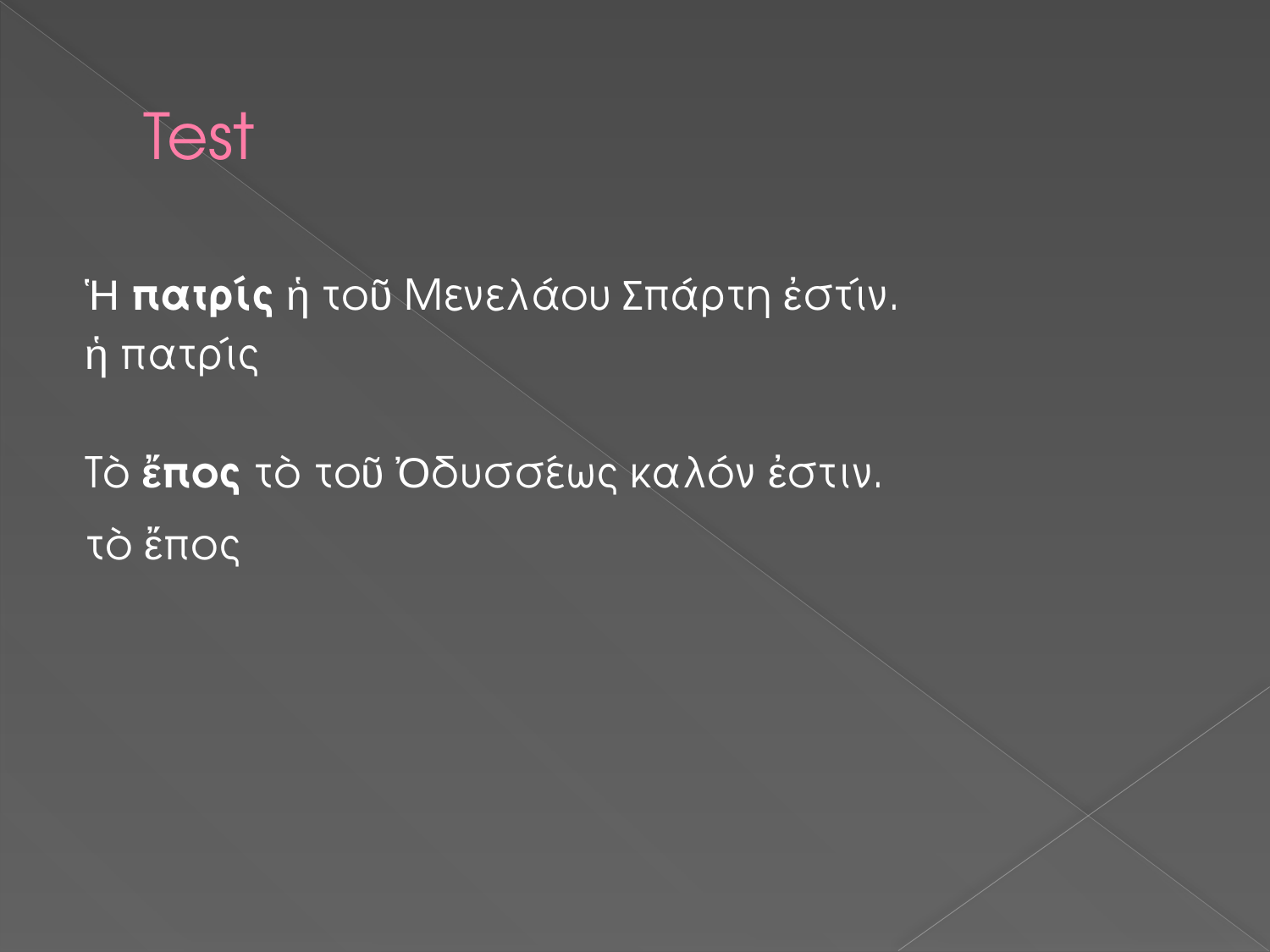

# Test
Ἡ πατρίς ἡ τοῦ Μενελάου Σπάρτη ἐστίν.
ἡ πατρίς

Τὸ ἔπος τὸ τοῦ Ὀδυσσέως καλόν ἐστιν.
τὸ ἔπος